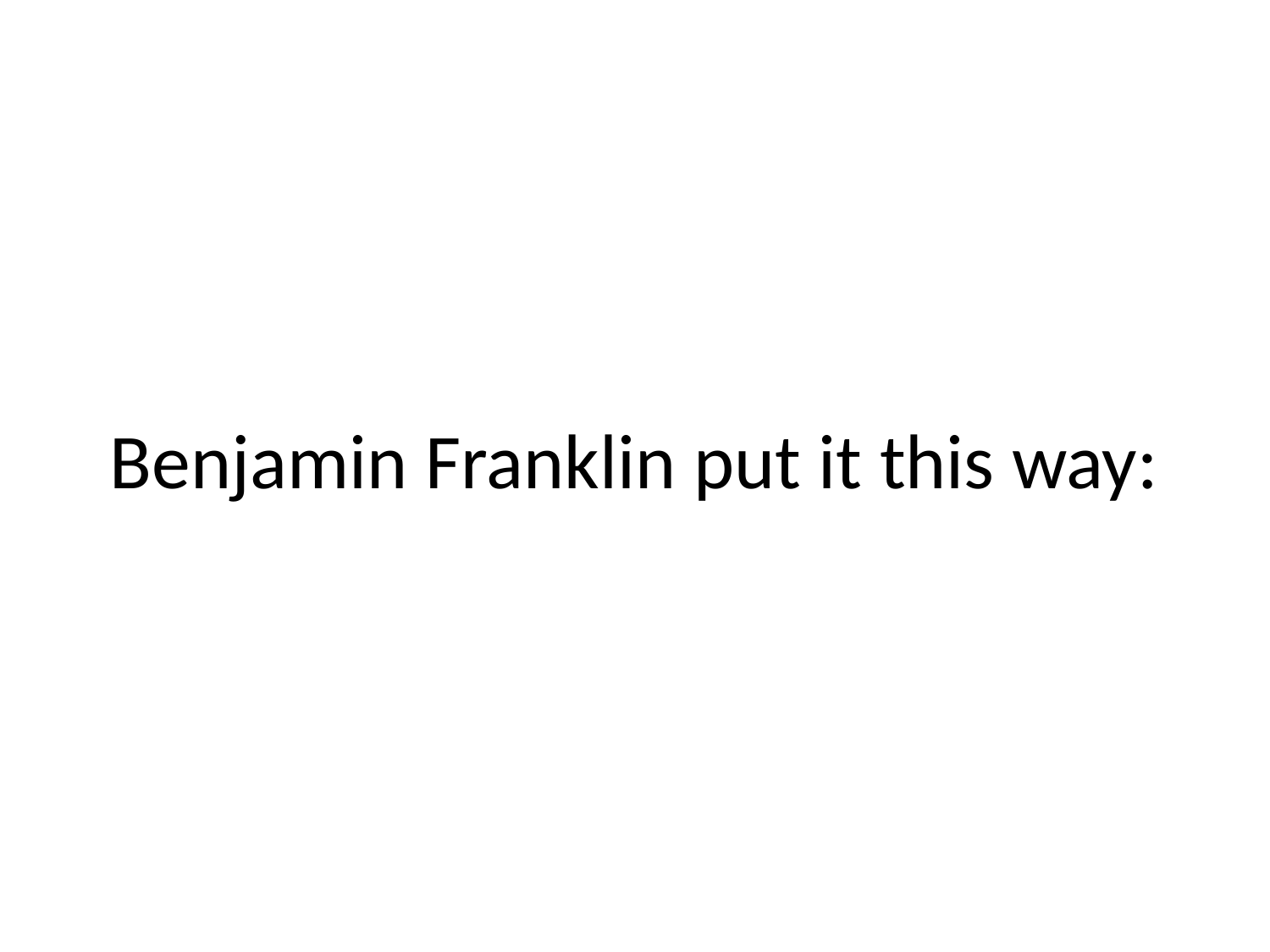

# Benjamin Franklin put it this way: